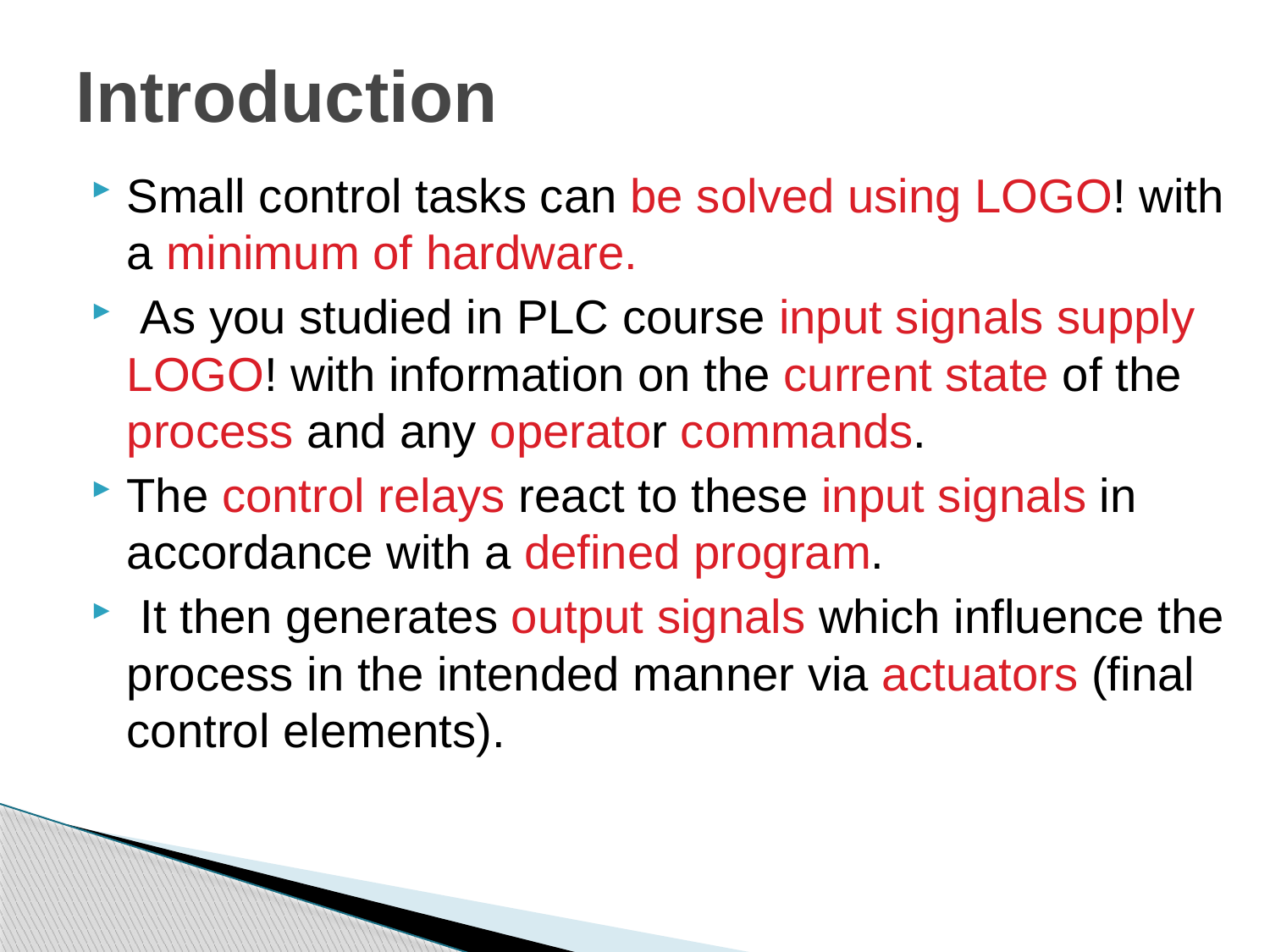

# Introduction
Small control tasks can be solved using LOGO! with a minimum of hardware.
 As you studied in PLC course input signals supply LOGO! with information on the current state of the process and any operator commands.
The control relays react to these input signals in accordance with a defined program.
 It then generates output signals which influence the process in the intended manner via actuators (final control elements).